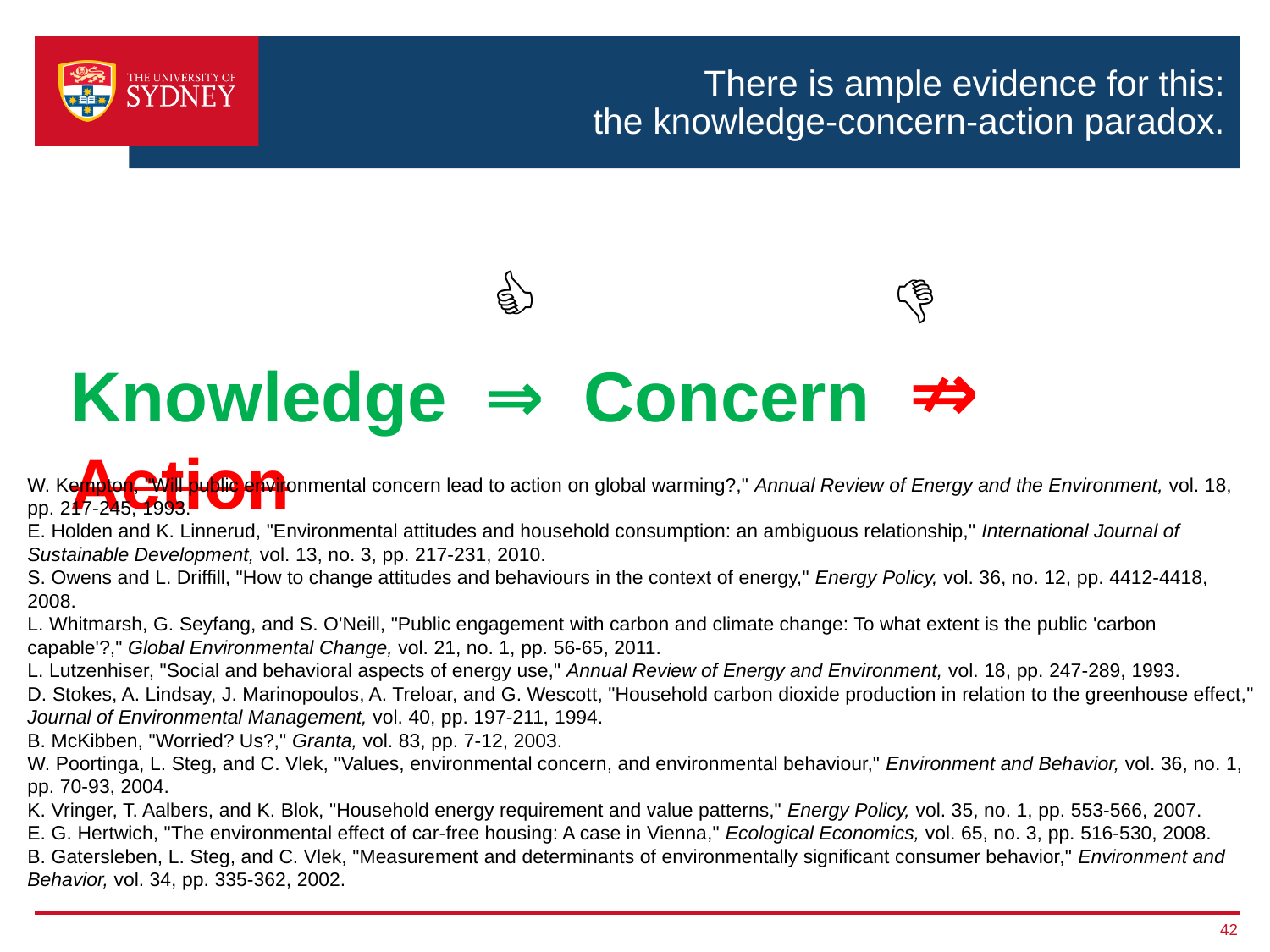

# There is ample evidence for this: the knowledge-concern-action paradox.
			  👍			   👎
Knowledge  ⇒  Concern  ⇏  Action
W. Kempton, "Will public environmental concern lead to action on global warming?," Annual Review of Energy and the Environment, vol. 18, pp. 217-245, 1993.
E. Holden and K. Linnerud, "Environmental attitudes and household consumption: an ambiguous relationship," International Journal of Sustainable Development, vol. 13, no. 3, pp. 217-231, 2010.
S. Owens and L. Driffill, "How to change attitudes and behaviours in the context of energy," Energy Policy, vol. 36, no. 12, pp. 4412-4418, 2008.
L. Whitmarsh, G. Seyfang, and S. O'Neill, "Public engagement with carbon and climate change: To what extent is the public 'carbon capable'?," Global Environmental Change, vol. 21, no. 1, pp. 56-65, 2011.
L. Lutzenhiser, "Social and behavioral aspects of energy use," Annual Review of Energy and Environment, vol. 18, pp. 247-289, 1993.
D. Stokes, A. Lindsay, J. Marinopoulos, A. Treloar, and G. Wescott, "Household carbon dioxide production in relation to the greenhouse effect," Journal of Environmental Management, vol. 40, pp. 197-211, 1994.
B. McKibben, "Worried? Us?," Granta, vol. 83, pp. 7-12, 2003.
W. Poortinga, L. Steg, and C. Vlek, "Values, environmental concern, and environmental behaviour," Environment and Behavior, vol. 36, no. 1, pp. 70-93, 2004.
K. Vringer, T. Aalbers, and K. Blok, "Household energy requirement and value patterns," Energy Policy, vol. 35, no. 1, pp. 553-566, 2007.
E. G. Hertwich, "The environmental effect of car-free housing: A case in Vienna," Ecological Economics, vol. 65, no. 3, pp. 516-530, 2008.
B. Gatersleben, L. Steg, and C. Vlek, "Measurement and determinants of environmentally significant consumer behavior," Environment and Behavior, vol. 34, pp. 335-362, 2002.

42